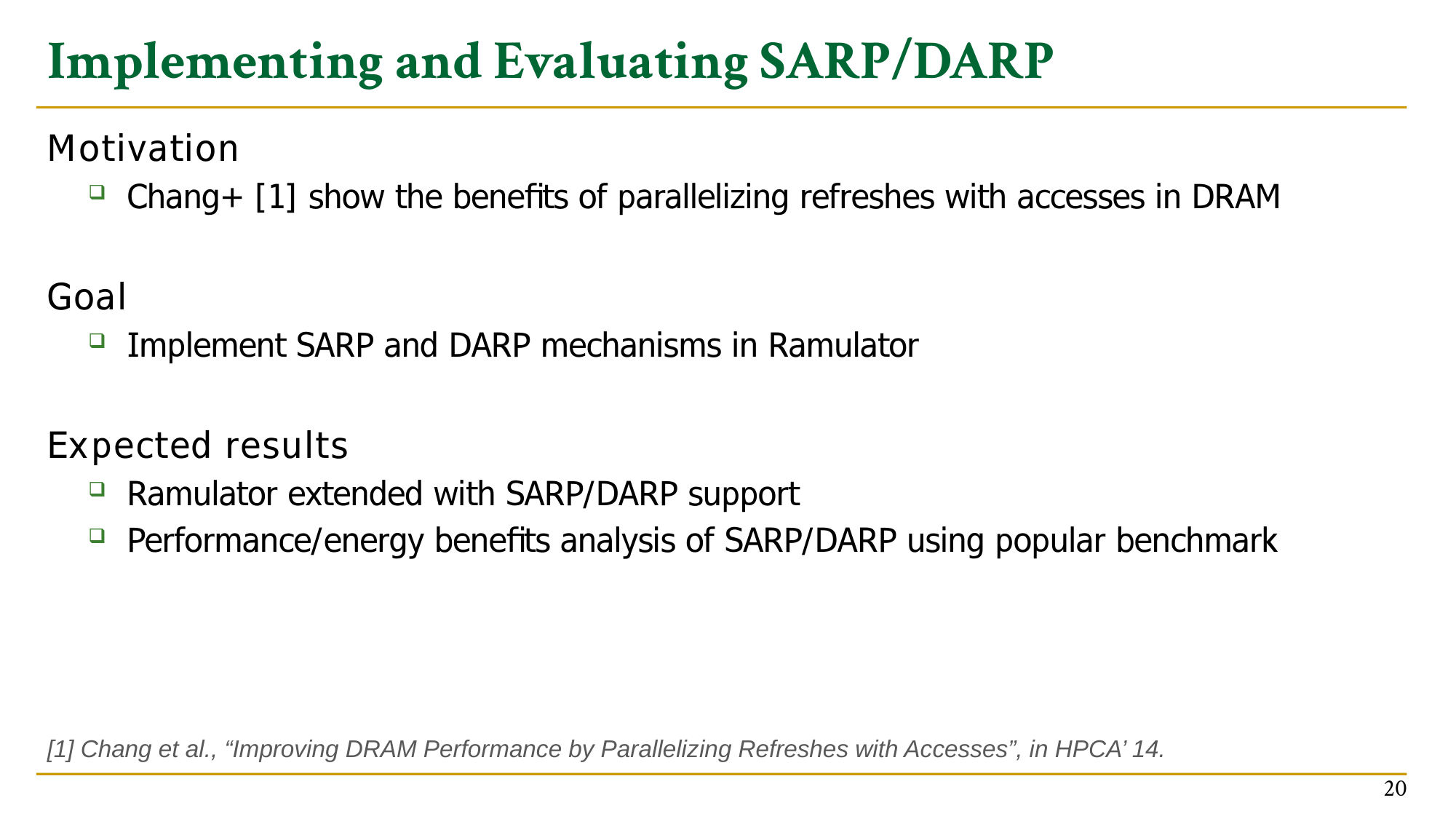

# Implementing and Evaluating SARP/DARP
Motivation
Chang+ [1] show the benefits of parallelizing refreshes with accesses in DRAM

Goal
Implement SARP and DARP mechanisms in Ramulator

Expected results
Ramulator extended with SARP/DARP support
Performance/energy benefits analysis of SARP/DARP using popular benchmark
[1] Chang et al., “Improving DRAM Performance by Parallelizing Refreshes with Accesses”, in HPCA’ 14.
20